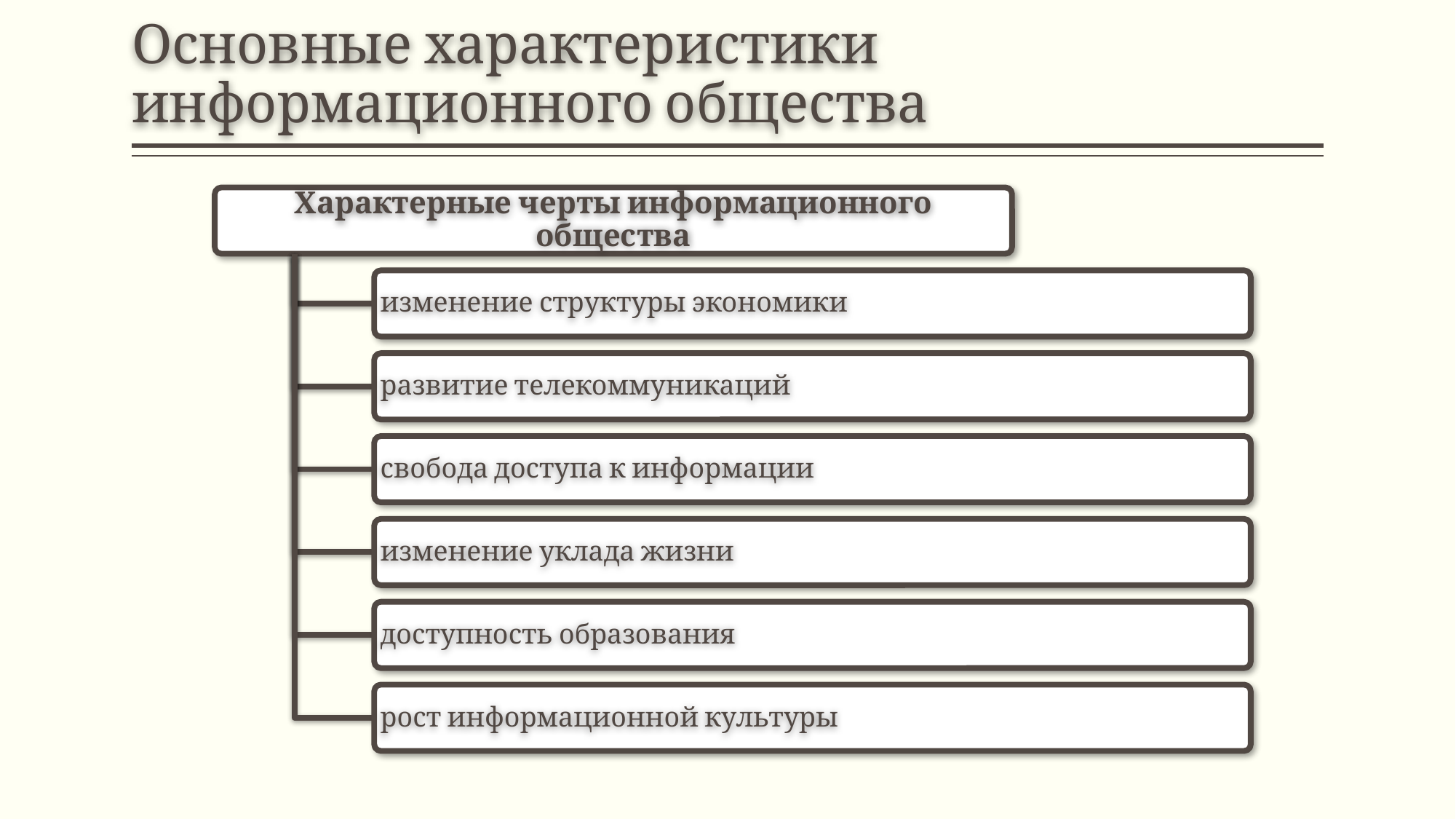

# Основные характеристики информационного общества

Характерные черты информационного общества

изменение структуры экономики

развитие телекоммуникаций

свобода доступа к информации

изменение уклада жизни

доступность образования

рост информационной культуры